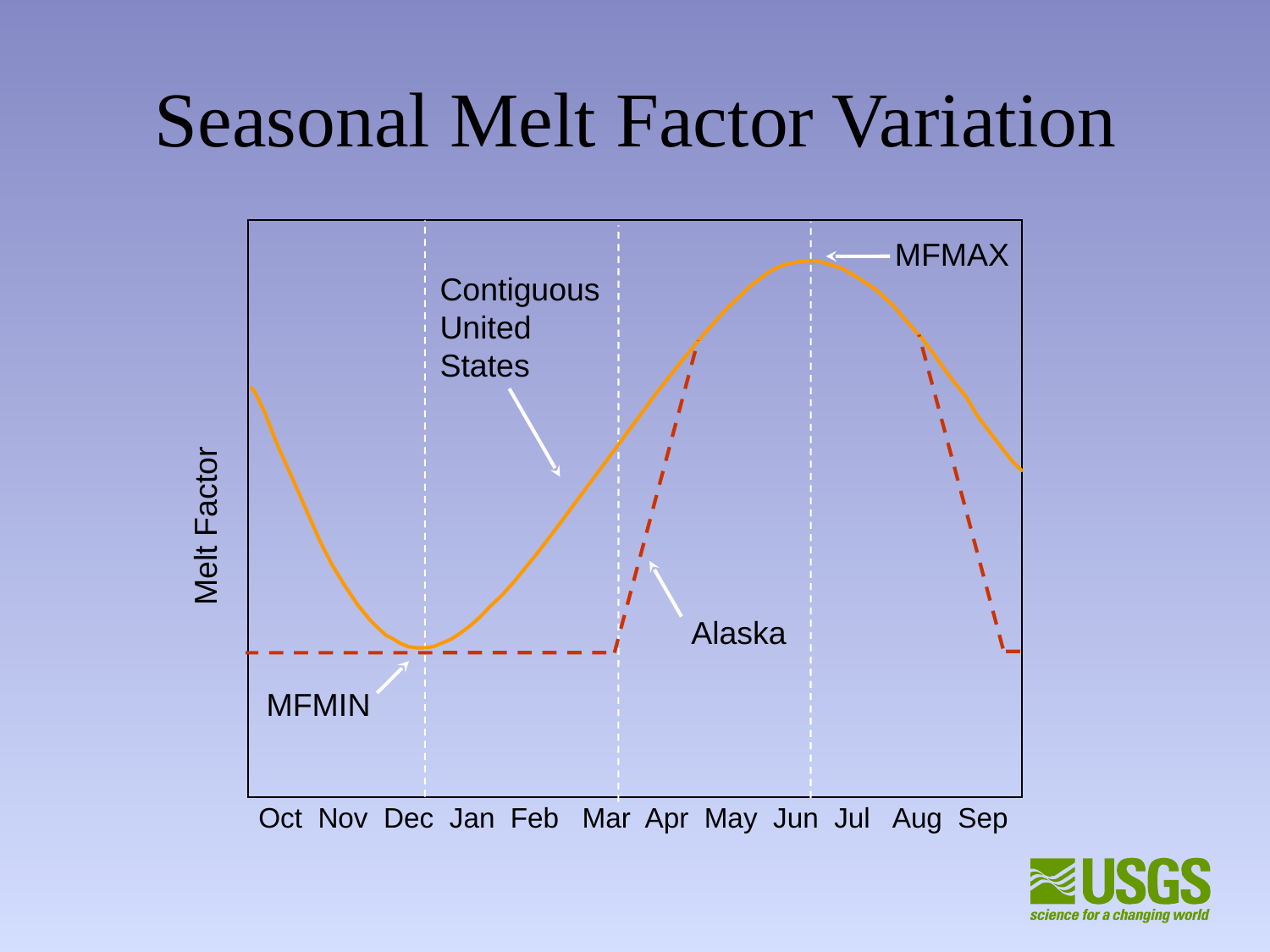

# Seasonal Melt Factor Variation

MFMAX

Contiguous United States

Melt Factor

Alaska

MFMIN
Oct  Nov  Dec  Jan  Feb   Mar  Apr  May  Jun  Jul   Aug  Sep